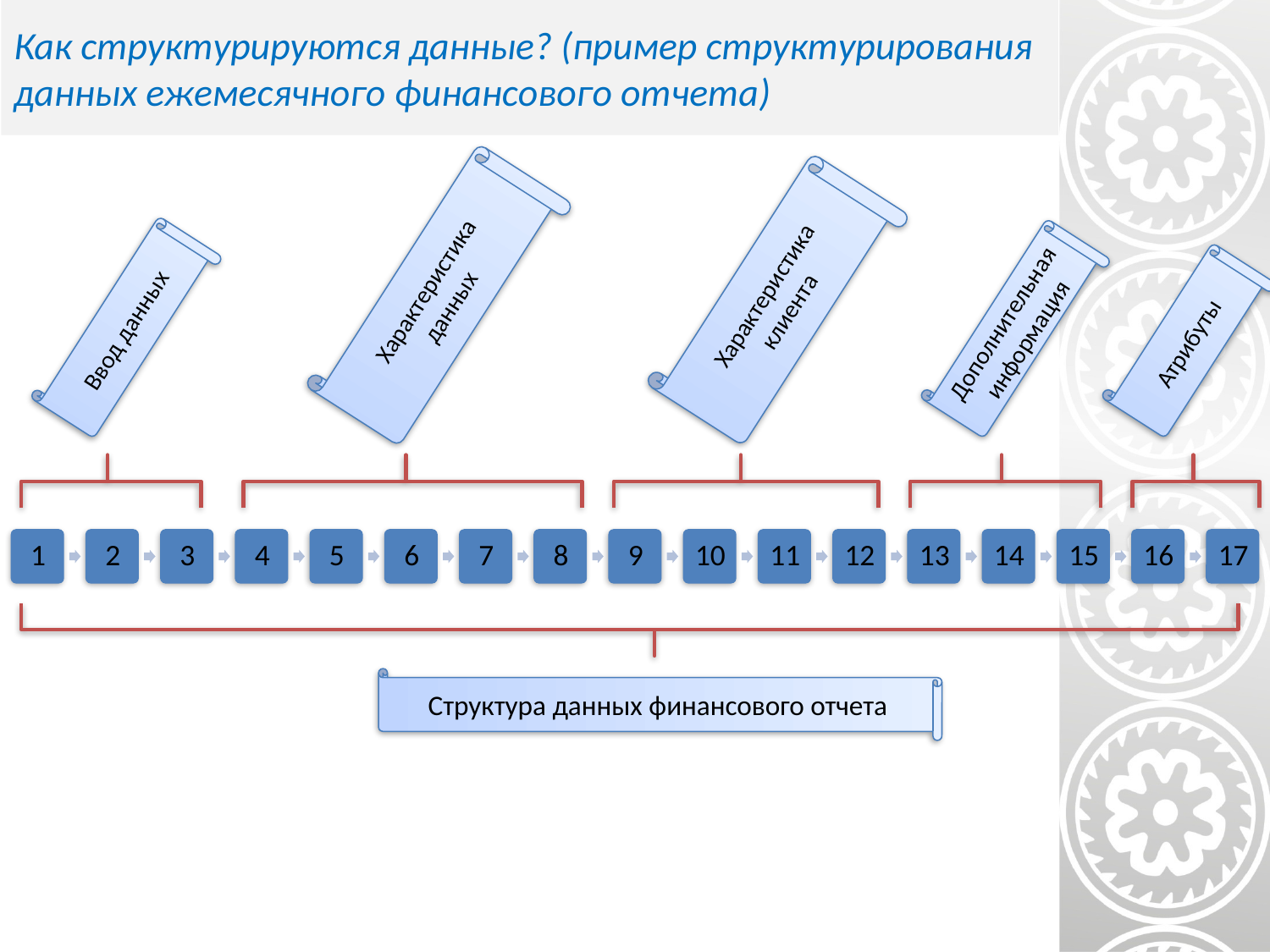

# Как структурируются данные? (пример структурирования данных ежемесячного финансового отчета)

Характеристика данных
Характеристика клиента
1

2

3

4

5

6

7

8

9

10

11

12

13

14

15

16

17
Ввод данных
Дополнительная информация
Атрибуты

Структура данных финансового отчета